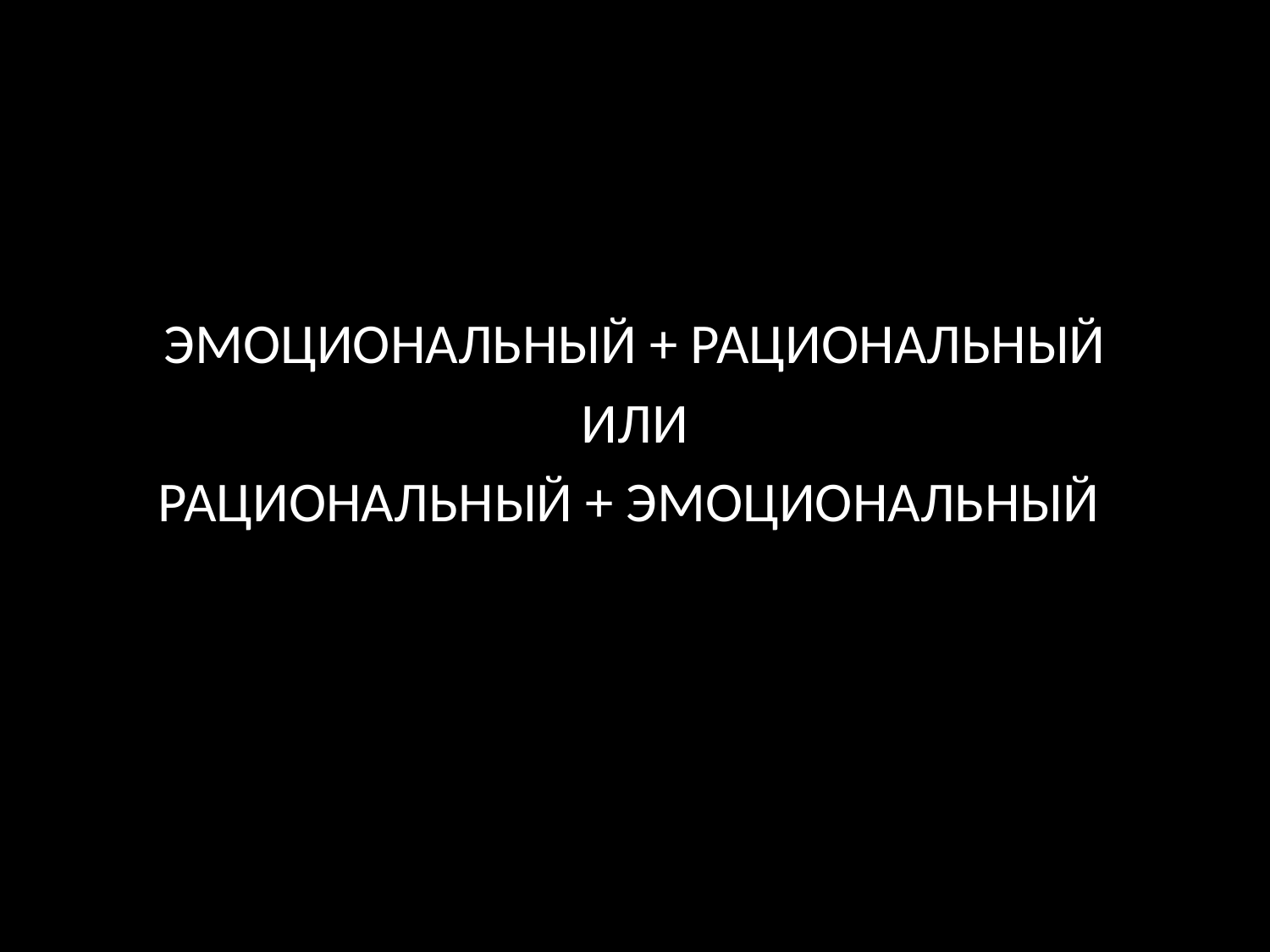

#

ЭМОЦИОНАЛЬНЫЙ + РАЦИОНАЛЬНЫЙ
ИЛИ
РАЦИОНАЛЬНЫЙ + ЭМОЦИОНАЛЬНЫЙ